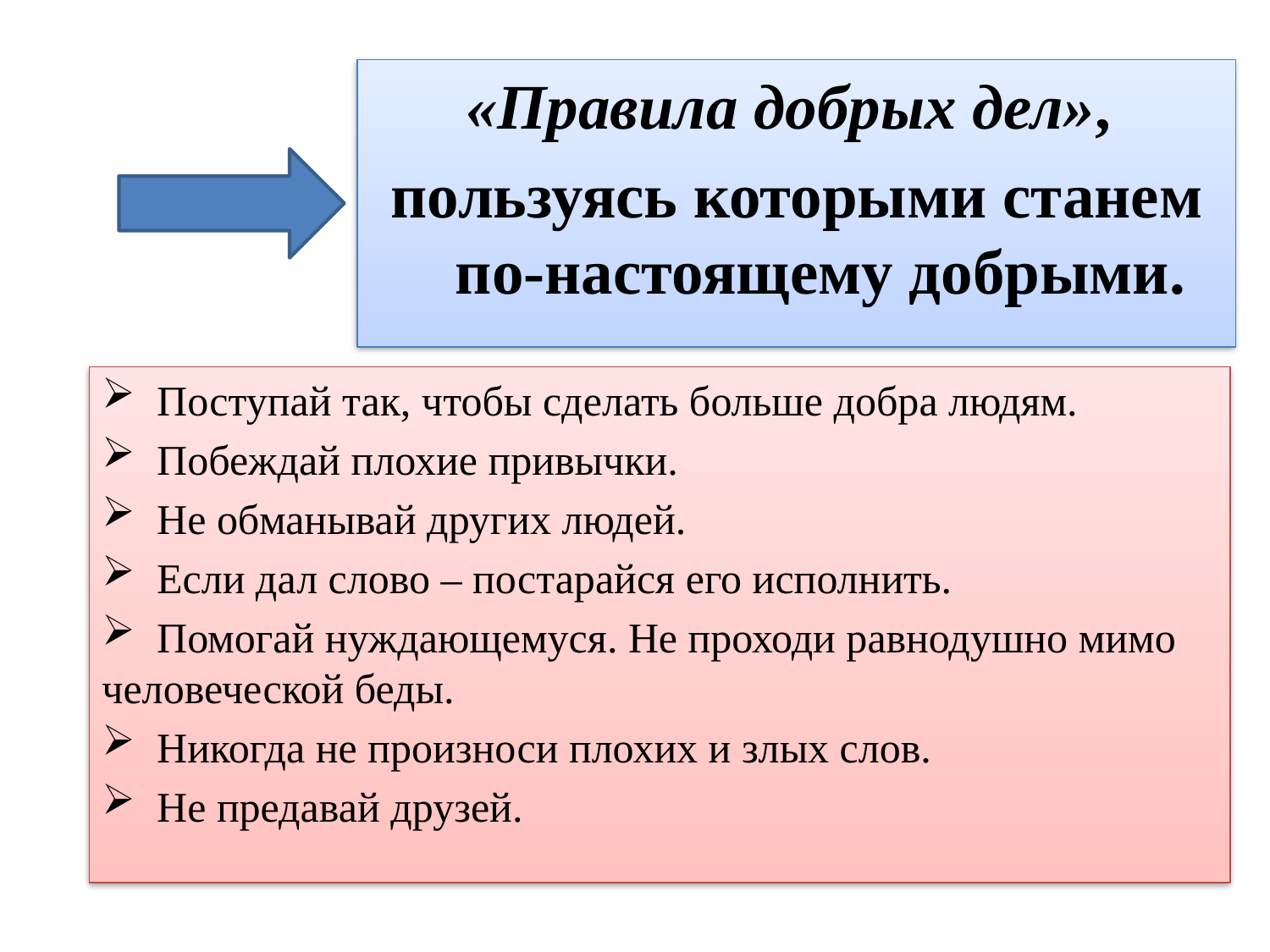

«Правила добрых дел»,
пользуясь которыми станем по-настоящему добрыми.

  Поступай так, чтобы сделать больше добра людям.
  Побеждай плохие привычки.
  Не обманывай других людей.
  Если дал слово – постарайся его исполнить.
  Помогай нуждающемуся. Не проходи равнодушно мимо человеческой беды.
  Никогда не произноси плохих и злых слов.
  Не предавай друзей.